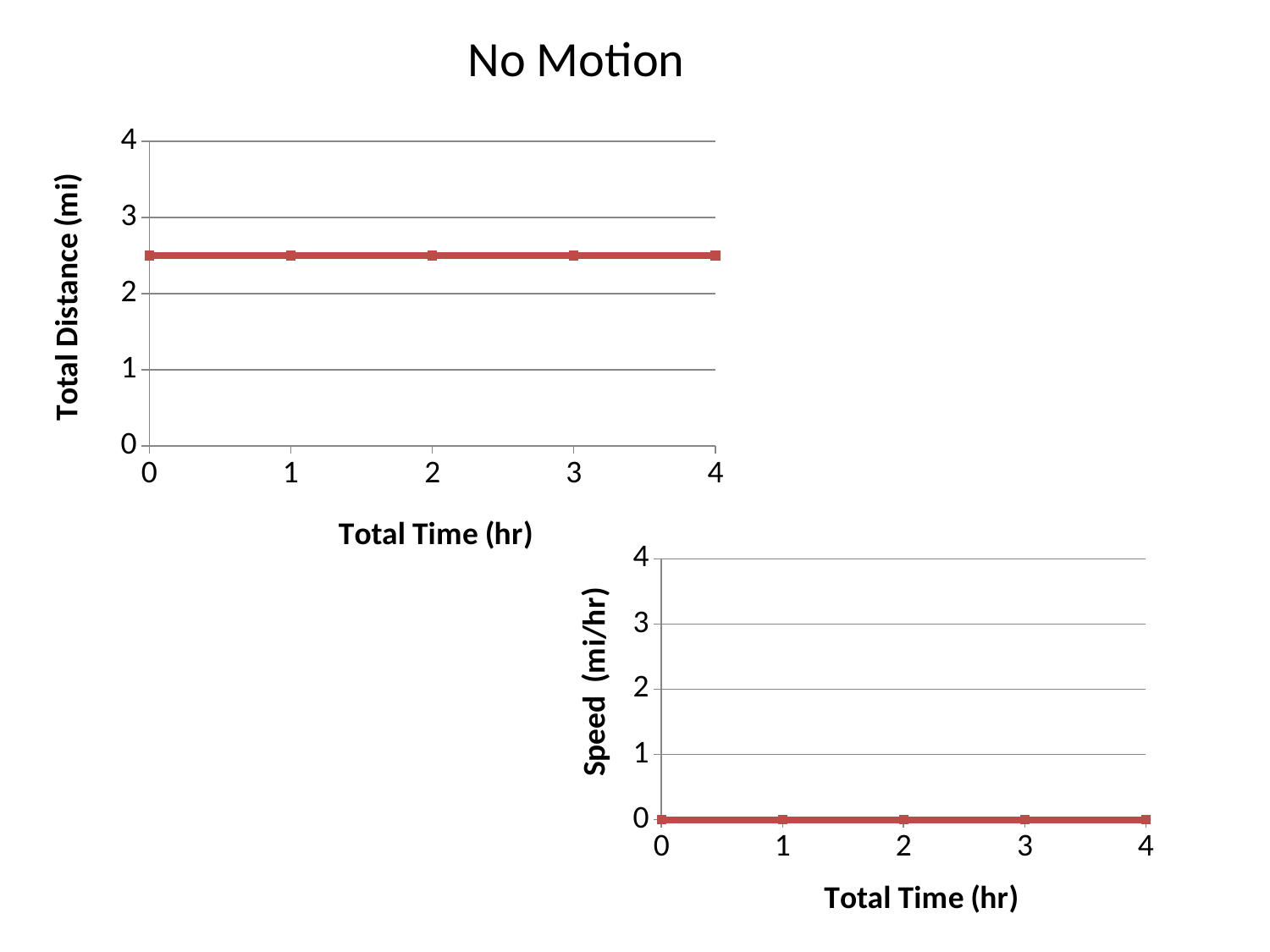

No Motion

### Chart

| Category | East |
|---|---|
| 0 | 2.5 |
| 1 | 2.5 |
| 2 | 2.5 |
| 3 | 2.5 |
| 4 | 2.5 |

### Chart

| Category | East |
|---|---|
| 0 | 0.0 |
| 1 | 0.0 |
| 2 | 0.0 |
| 3 | 0.0 |
| 4 | 0.0 |